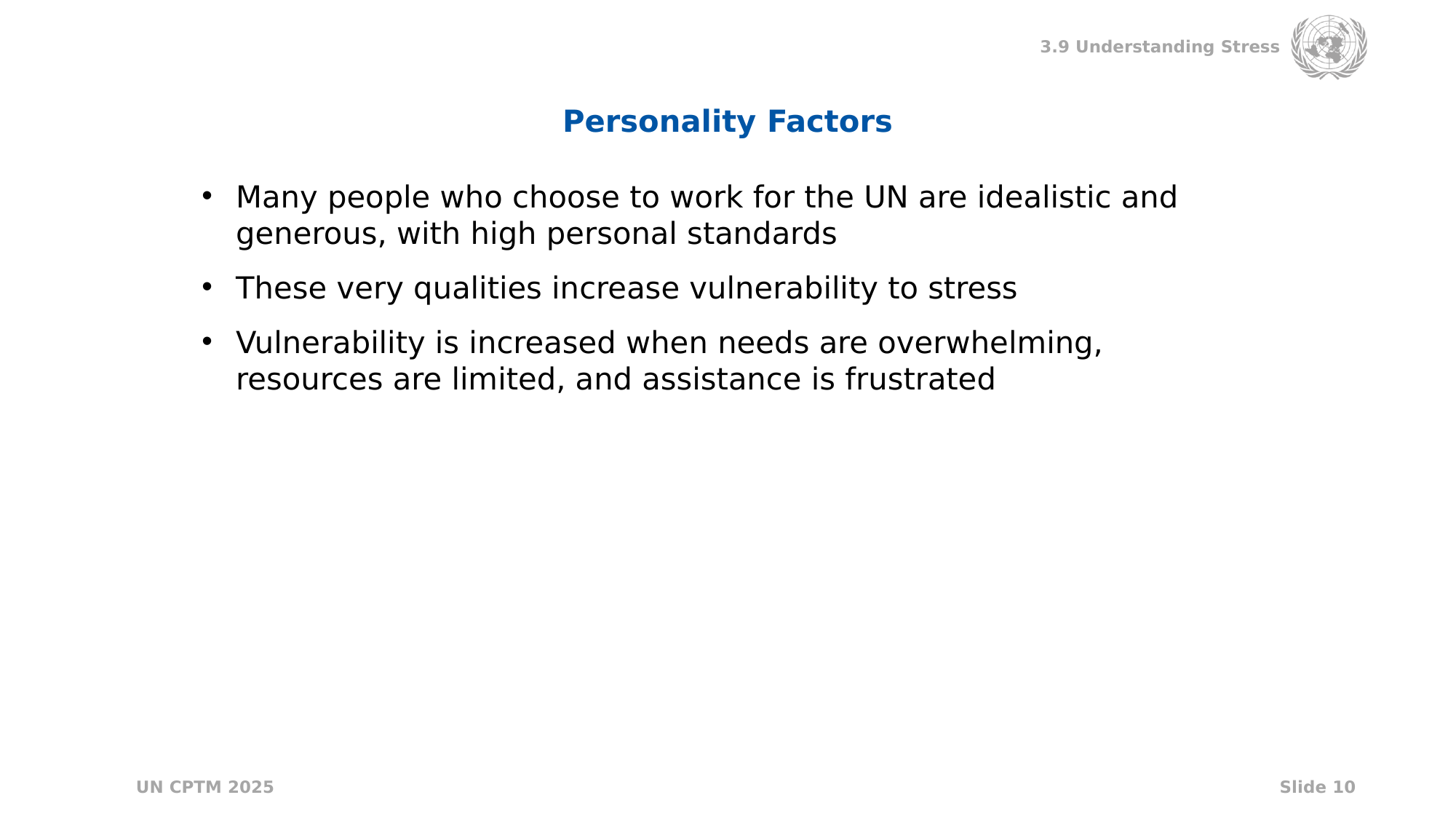

Personality Factors
Many people who choose to work for the UN are idealistic and generous, with high personal standards
These very qualities increase vulnerability to stress
Vulnerability is increased when needs are overwhelming, resources are limited, and assistance is frustrated